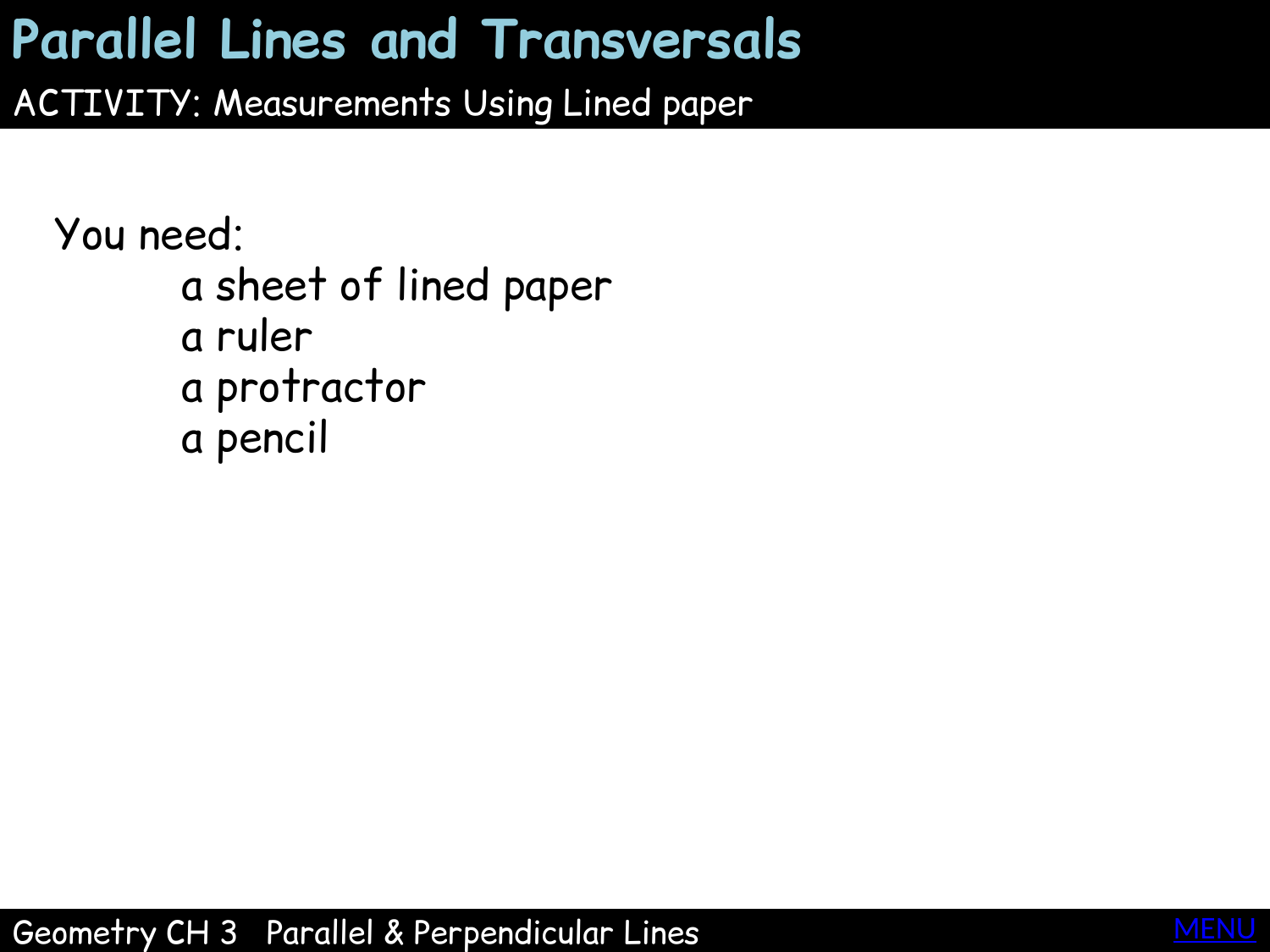

Parallel Lines and Transversals
ACTIVITY: Measurements Using Lined paper
You need:
	a sheet of lined paper
	a ruler
	a protractor
	a pencil
MENU
Geometry CH 3	Parallel & Perpendicular Lines